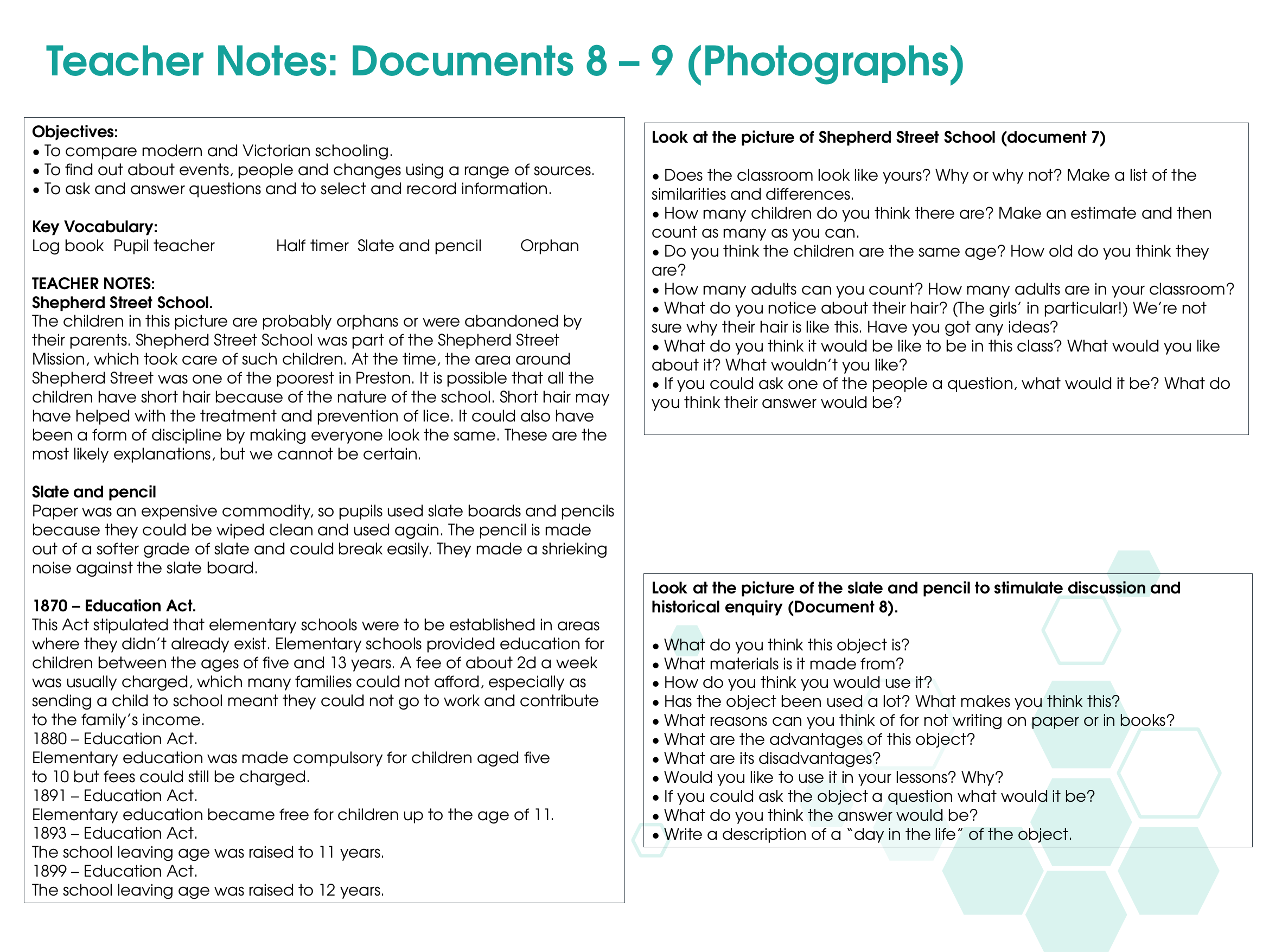

Teacher Notes: Documents 8 – 9 (Photographs)
Objectives:
• To compare modern and Victorian schooling.
• To find out about events, people and changes using a range of sources.
• To ask and answer questions and to select and record information.

Key Vocabulary:
Log book	Pupil teacher	Half timer	Slate and pencil	Orphan

TEACHER NOTES:
Shepherd Street School.
The children in this picture are probably orphans or were abandoned by their parents. Shepherd Street School was part of the Shepherd Street Mission, which took care of such children. At the time, the area around Shepherd Street was one of the poorest in Preston. It is possible that all the children have short hair because of the nature of the school. Short hair may have helped with the treatment and prevention of lice. It could also have been a form of discipline by making everyone look the same. These are the most likely explanations, but we cannot be certain.

Slate and pencil
Paper was an expensive commodity, so pupils used slate boards and pencils because they could be wiped clean and used again. The pencil is made out of a softer grade of slate and could break easily. They made a shrieking noise against the slate board.

1870 – Education Act.
This Act stipulated that elementary schools were to be established in areas where they didn’t already exist. Elementary schools provided education for children between the ages of five and 13 years. A fee of about 2d a week was usually charged, which many families could not afford, especially as sending a child to school meant they could not go to work and contribute to the family’s income.
1880 – Education Act.
Elementary education was made compulsory for children aged five
to 10 but fees could still be charged.
1891 – Education Act.
Elementary education became free for children up to the age of 11.
1893 – Education Act.
The school leaving age was raised to 11 years.
1899 – Education Act.
The school leaving age was raised to 12 years.
Look at the picture of Shepherd Street School (document 7)

• Does the classroom look like yours? Why or why not? Make a list of the similarities and differences.
• How many children do you think there are? Make an estimate and then count as many as you can.
• Do you think the children are the same age? How old do you think they are?
• How many adults can you count? How many adults are in your classroom?
• What do you notice about their hair? (The girls’ in particular!) We’re not sure why their hair is like this. Have you got any ideas?
• What do you think it would be like to be in this class? What would you like about it? What wouldn’t you like?
• If you could ask one of the people a question, what would it be? What do you think their answer would be?

Look at the picture of the slate and pencil to stimulate discussion and
historical enquiry (Document 8).

• What do you think this object is?
• What materials is it made from?
• How do you think you would use it?
• Has the object been used a lot? What makes you think this?
• What reasons can you think of for not writing on paper or in books?
• What are the advantages of this object?
• What are its disadvantages?
• Would you like to use it in your lessons? Why?
• If you could ask the object a question what would it be?
• What do you think the answer would be?
• Write a description of a “day in the life” of the object.